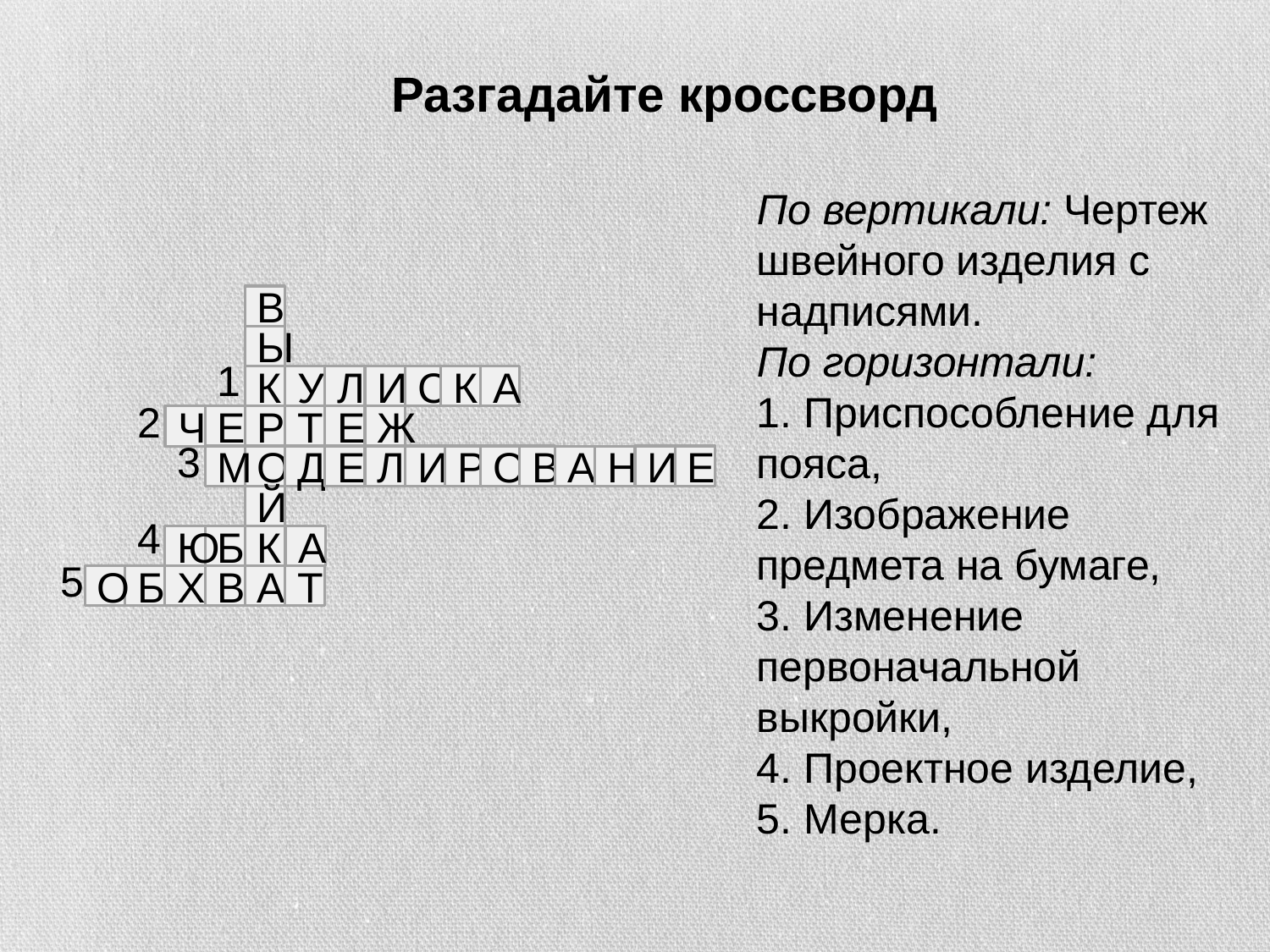

Разгадайте кроссворд
По вертикали: Чертеж швейного изделия с надписями.
По горизонтали:
1. Приспособление для пояса,
2. Изображение предмета на бумаге,
3. Изменение первоначальной выкройки,
4. Проектное изделие,
5. Мерка.
В
Ы
1
К
К
У
Л
И
С
А
2
Ч
Ч
Е
Р
Т
Е
Ж
3
М
О
Д
Е
Л
И
Р
О
В
И
Е
А
Н
Й
4
Ю
Б
К
А
5
О
Б
Х
В
А
Т